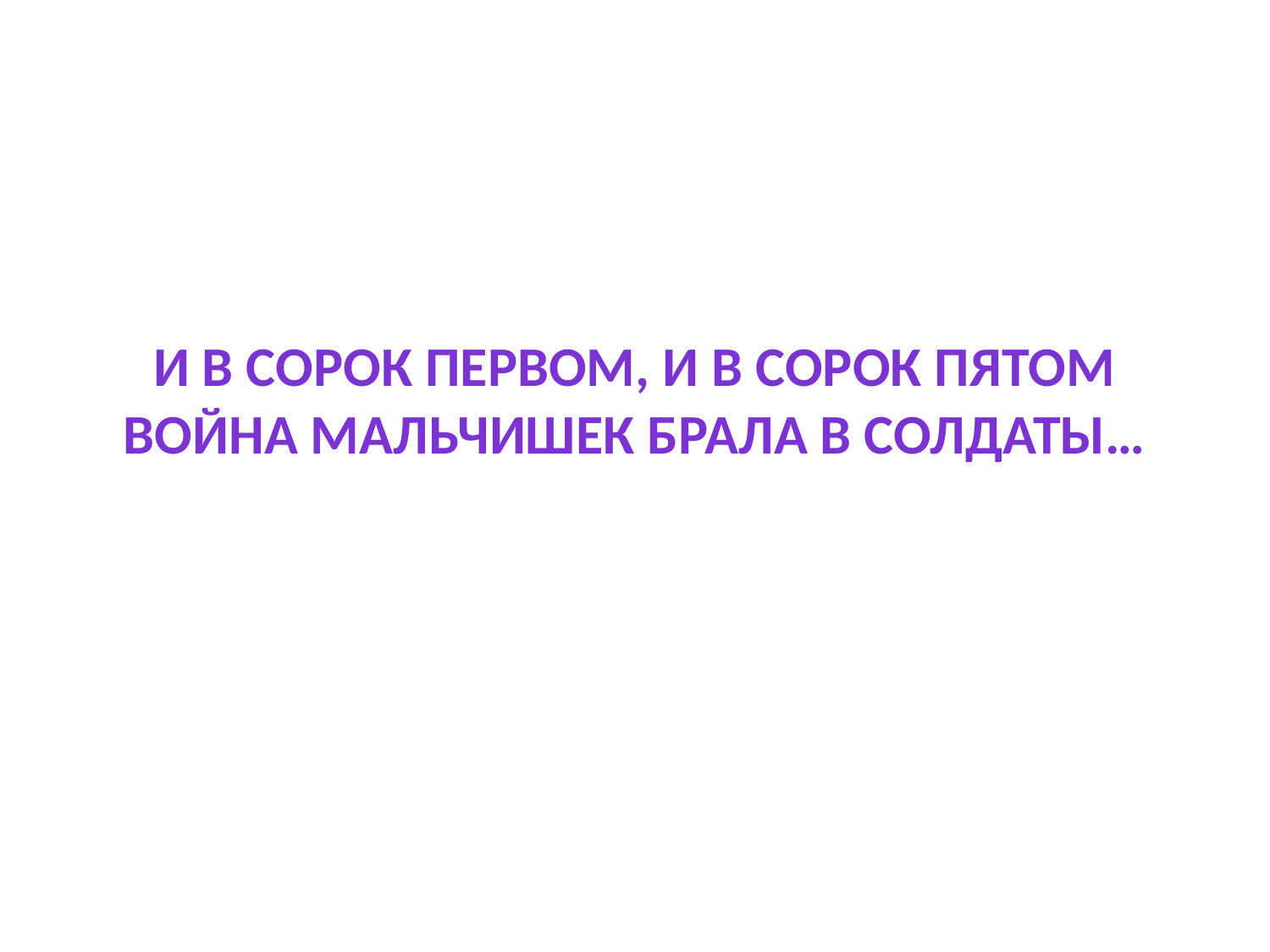

# И в сорок первом, и в сорок пятом война мальчишек брала в солдаты…